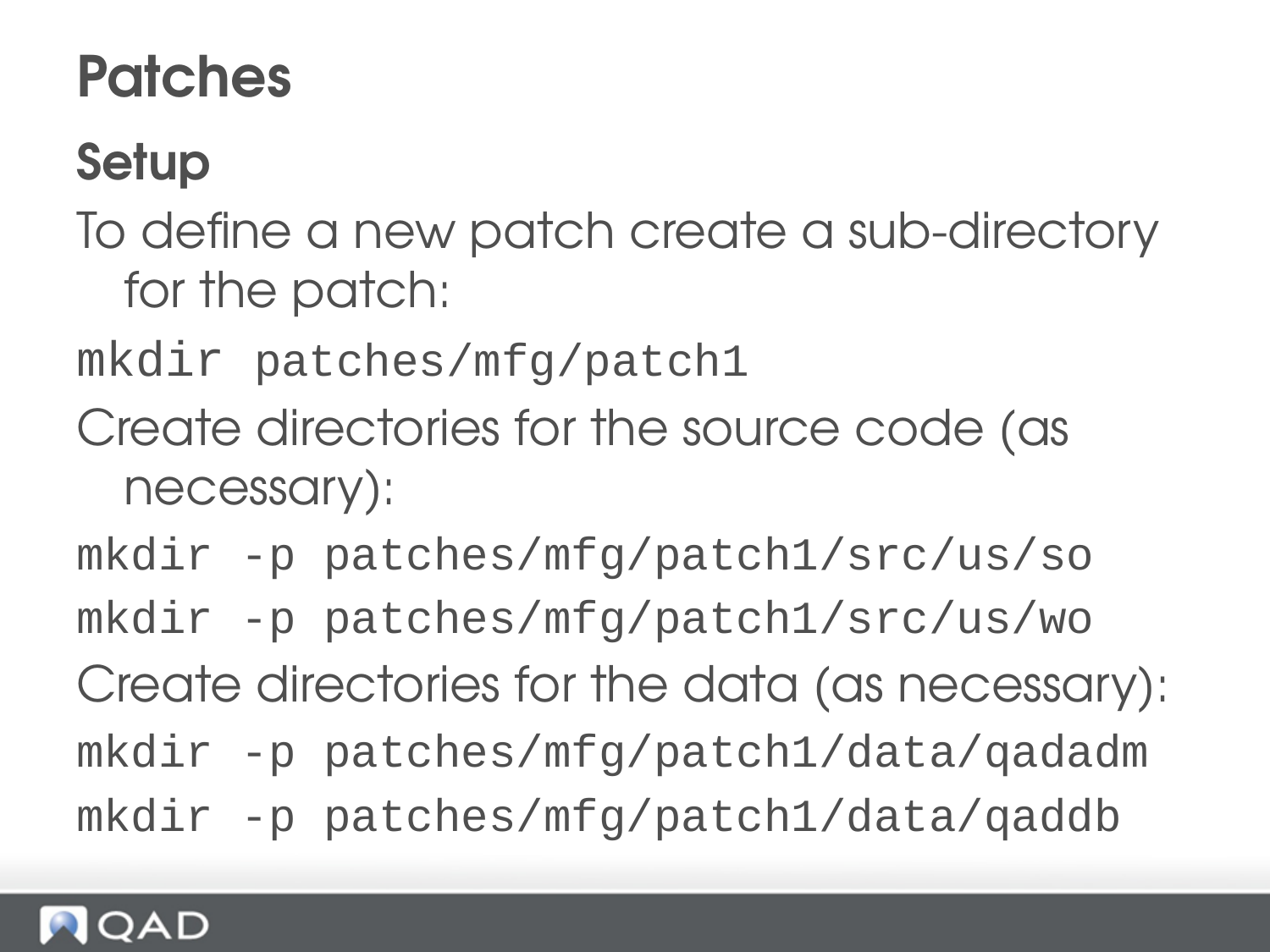

# Patches
Setup
To define a new patch create a sub-directory for the patch:
mkdir patches/mfg/patch1
Create directories for the source code (as necessary):
mkdir -p patches/mfg/patch1/src/us/so
mkdir -p patches/mfg/patch1/src/us/wo
Create directories for the data (as necessary):
mkdir -p patches/mfg/patch1/data/qadadm
mkdir -p patches/mfg/patch1/data/qaddb